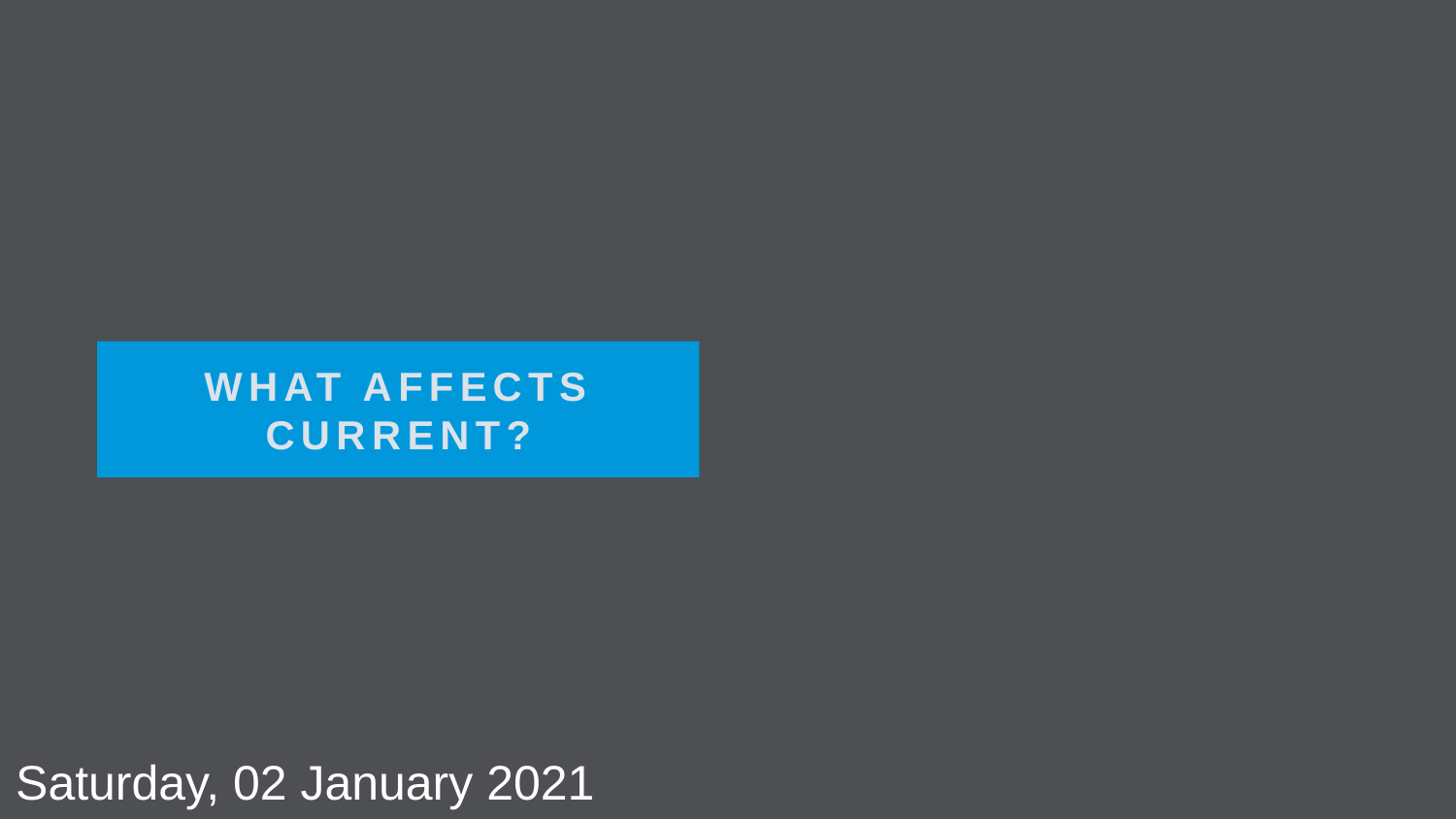

WHAT AFFECTS CURRENT?
Saturday, 02 January 2021